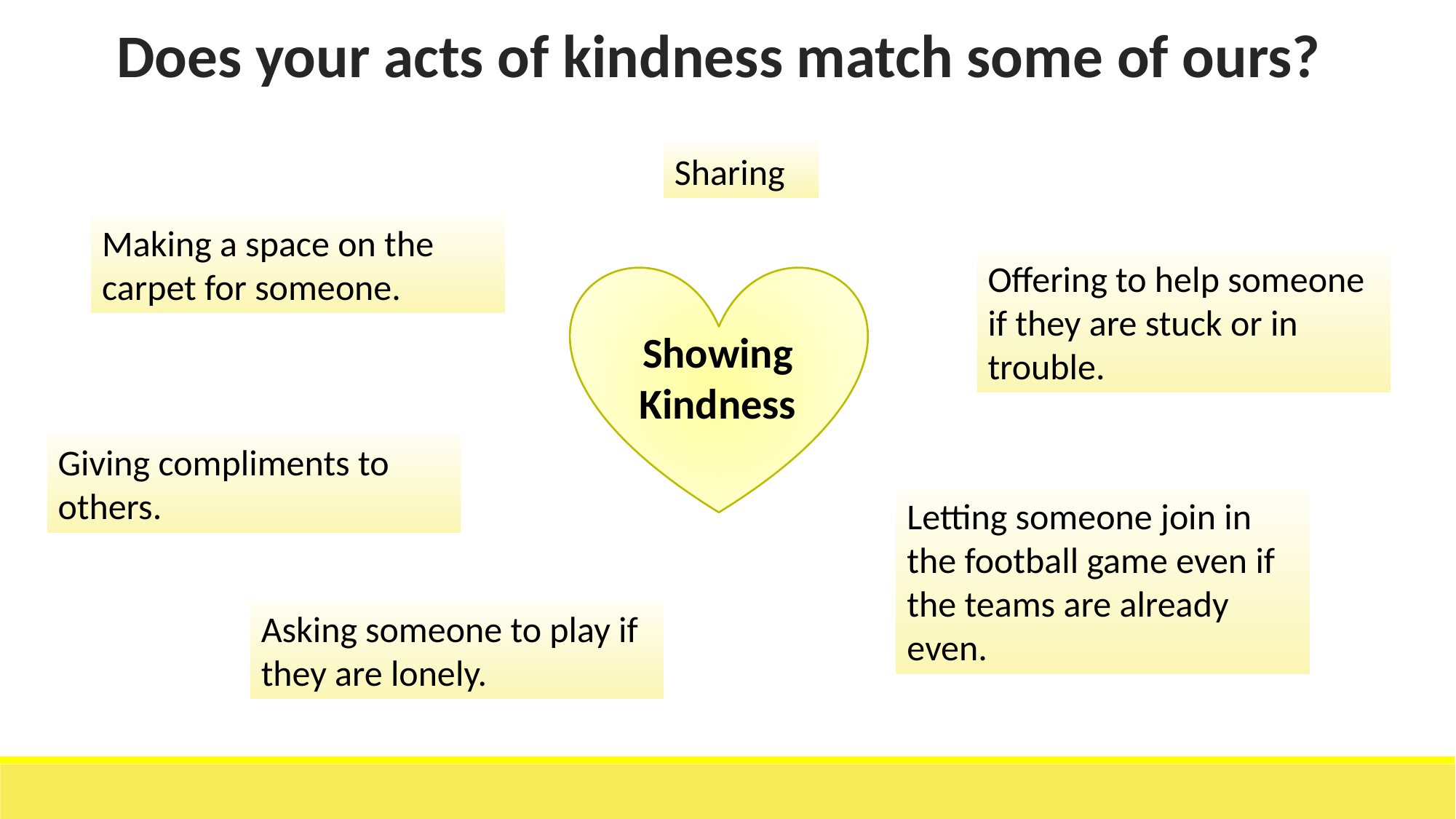

| Does your acts of kindness match some of ours? |
| --- |
Sharing
Making a space on the carpet for someone.
Offering to help someone if they are stuck or in trouble.

Showing Kindness
Giving compliments to others.
Letting someone join in the football game even if the teams are already even.
Asking someone to play if they are lonely.